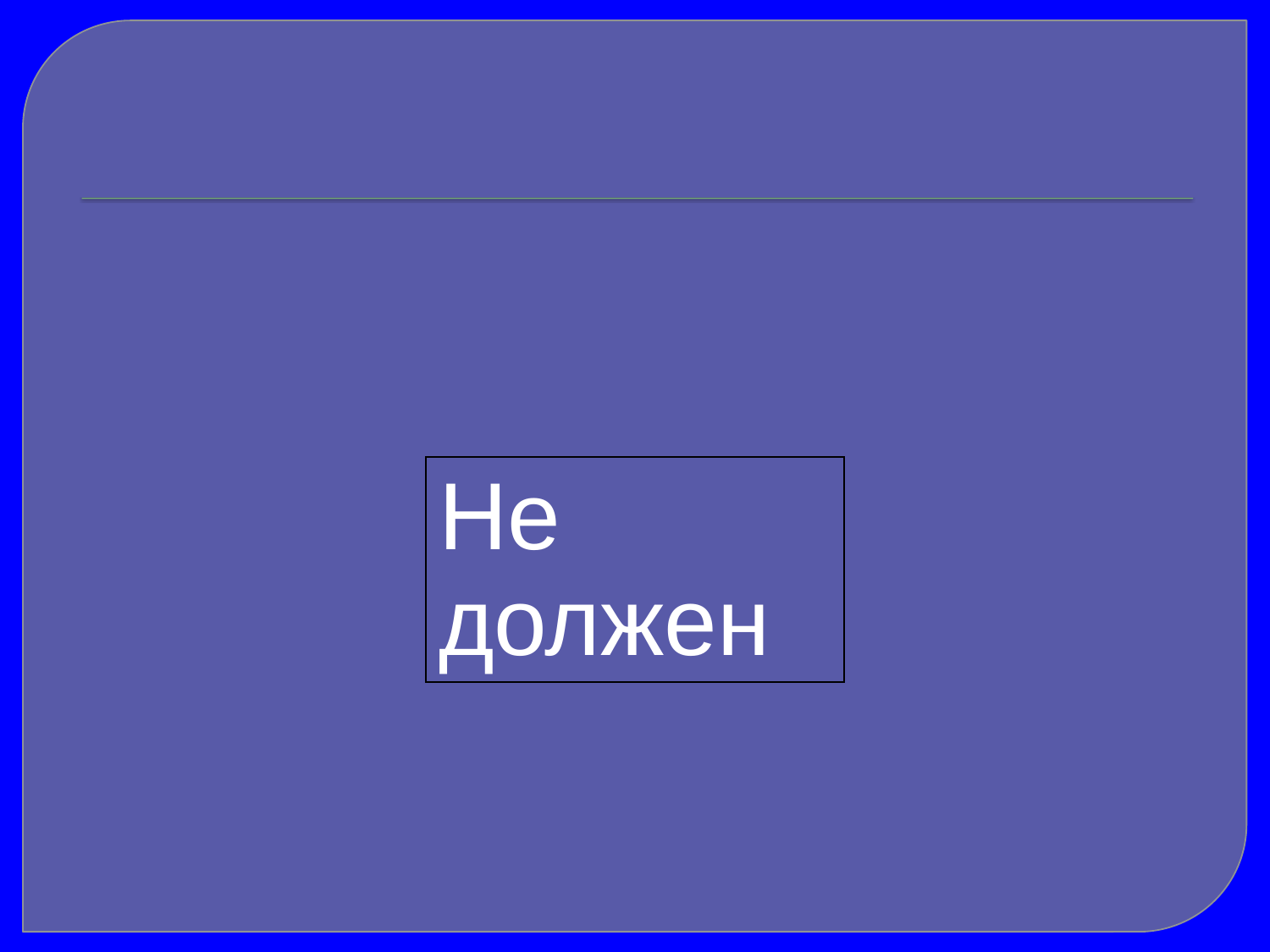

| Не должен |
| --- |